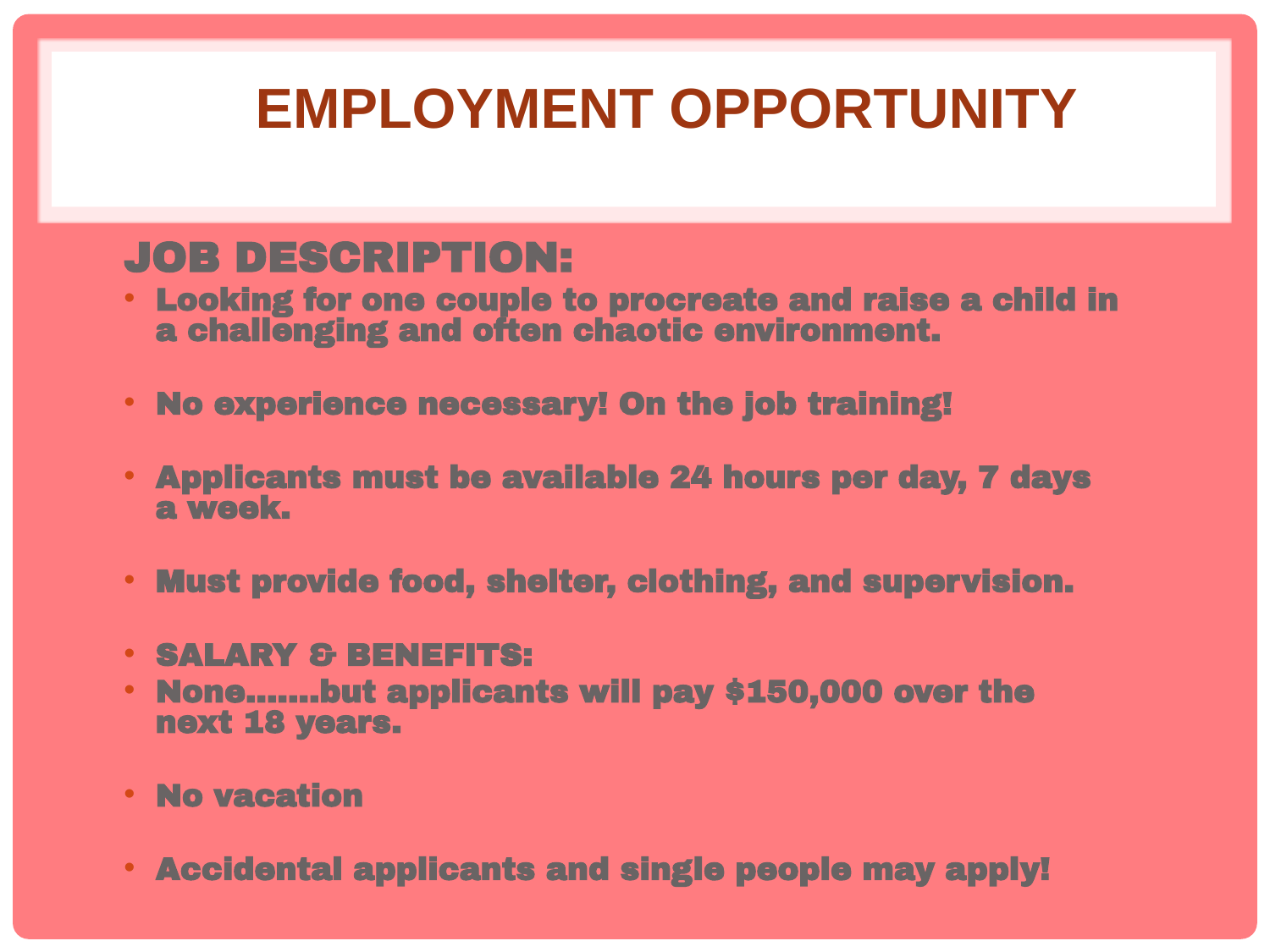

# Employment Opportunity
JOB DESCRIPTION:
Looking for one couple to procreate and raise a child in a challenging and often chaotic environment.

No experience necessary! On the job training!

Applicants must be available 24 hours per day, 7 days a week.

Must provide food, shelter, clothing, and supervision.

SALARY & BENEFITS:
None…….but applicants will pay $150,000 over the next 18 years.

No vacation

Accidental applicants and single people may apply!